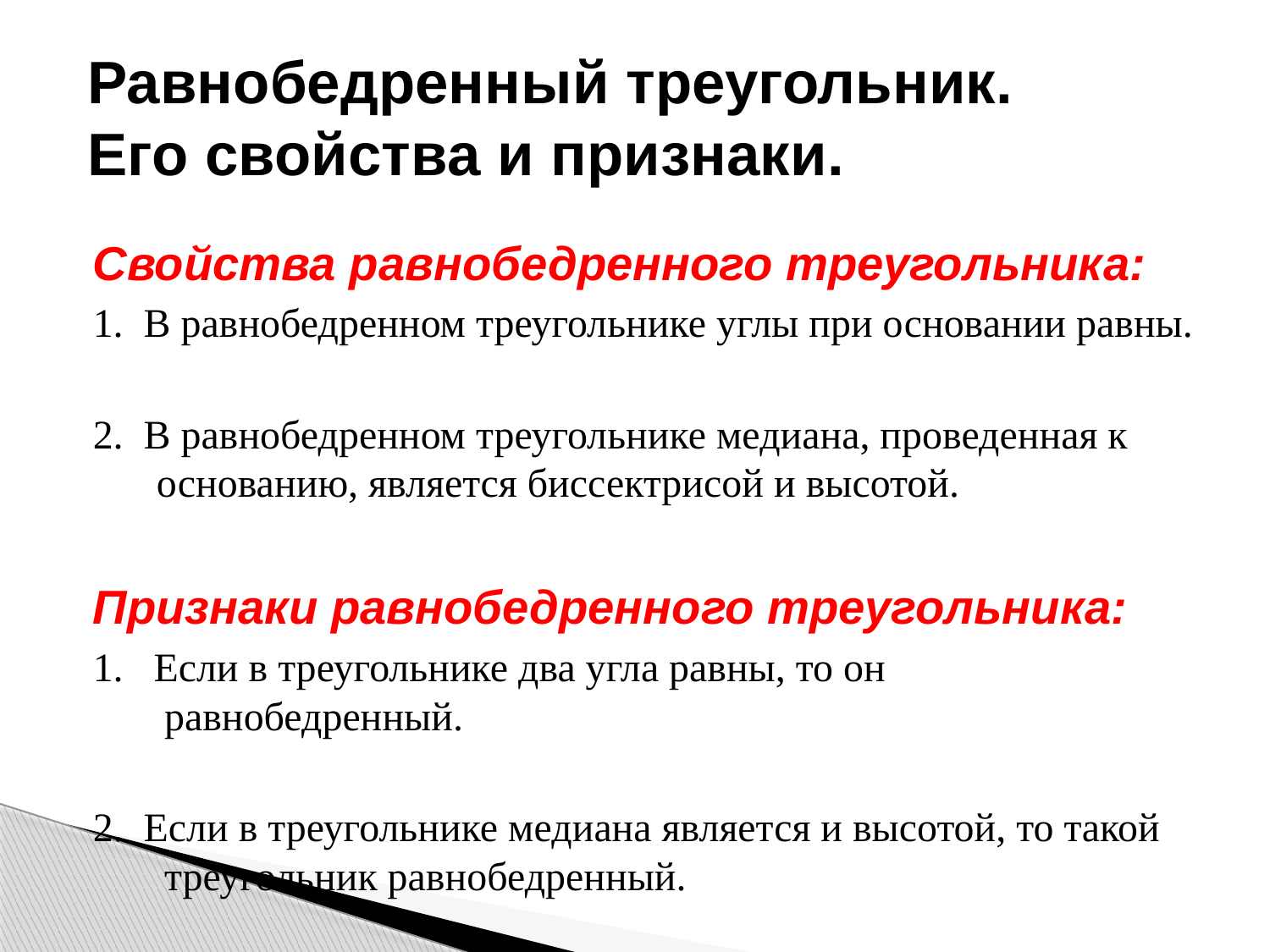

# Равнобедренный треугольник. Его свойства и признаки.
Свойства равнобедренного треугольника:
1.  В равнобедренном треугольнике углы при основании равны.

2.  В равнобедренном треугольнике медиана, проведенная к основанию, является биссектрисой и высотой.

Признаки равнобедренного треугольника:
1.   Если в треугольнике два угла равны, то он равнобедренный.

2.  Если в треугольнике медиана является и высотой, то такой треугольник равнобедренный.